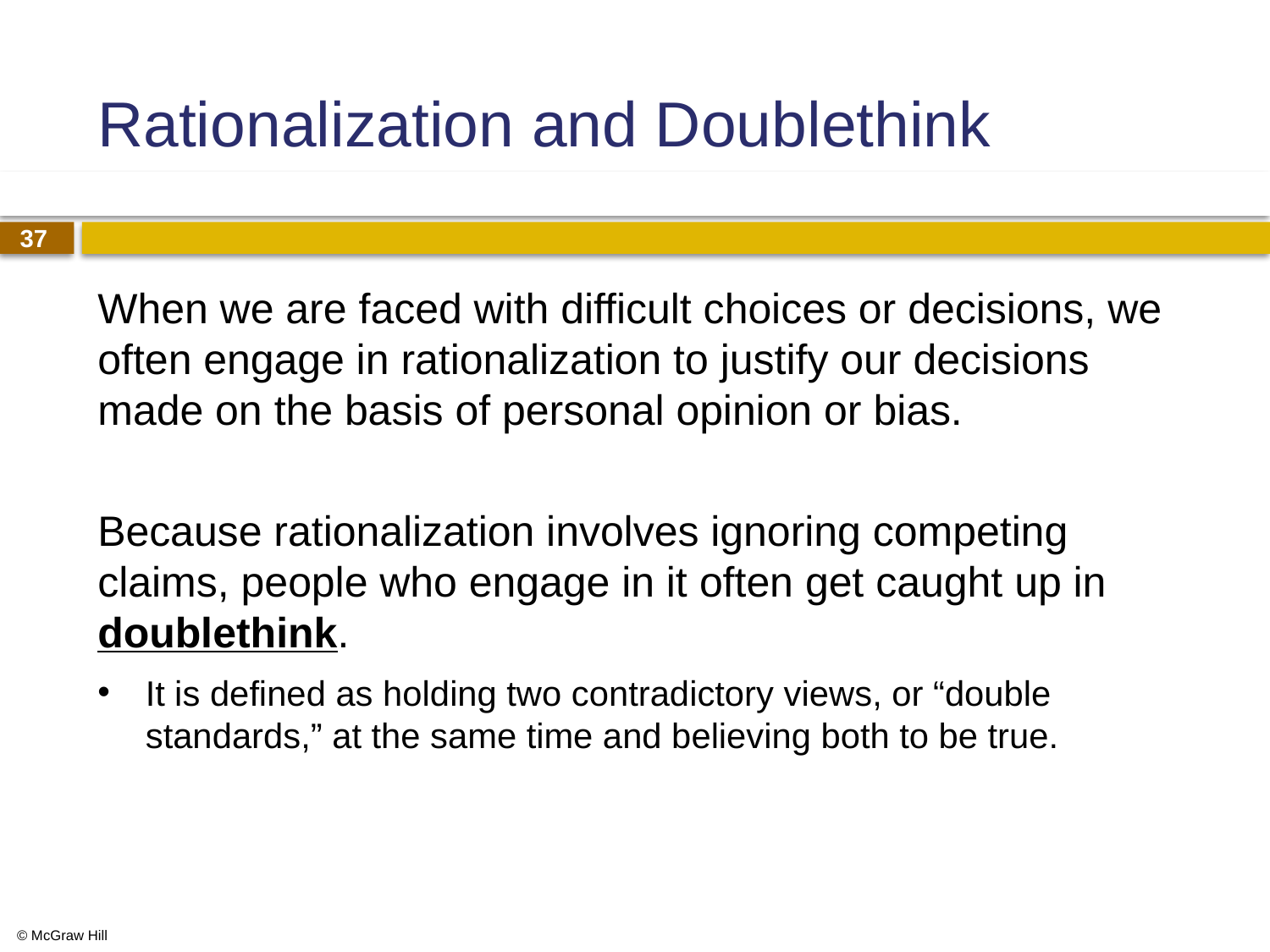

# Rationalization and Doublethink
When we are faced with difficult choices or decisions, we often engage in rationalization to justify our decisions made on the basis of personal opinion or bias.

Because rationalization involves ignoring competing claims, people who engage in it often get caught up in doublethink.
It is defined as holding two contradictory views, or “double standards,” at the same time and believing both to be true.